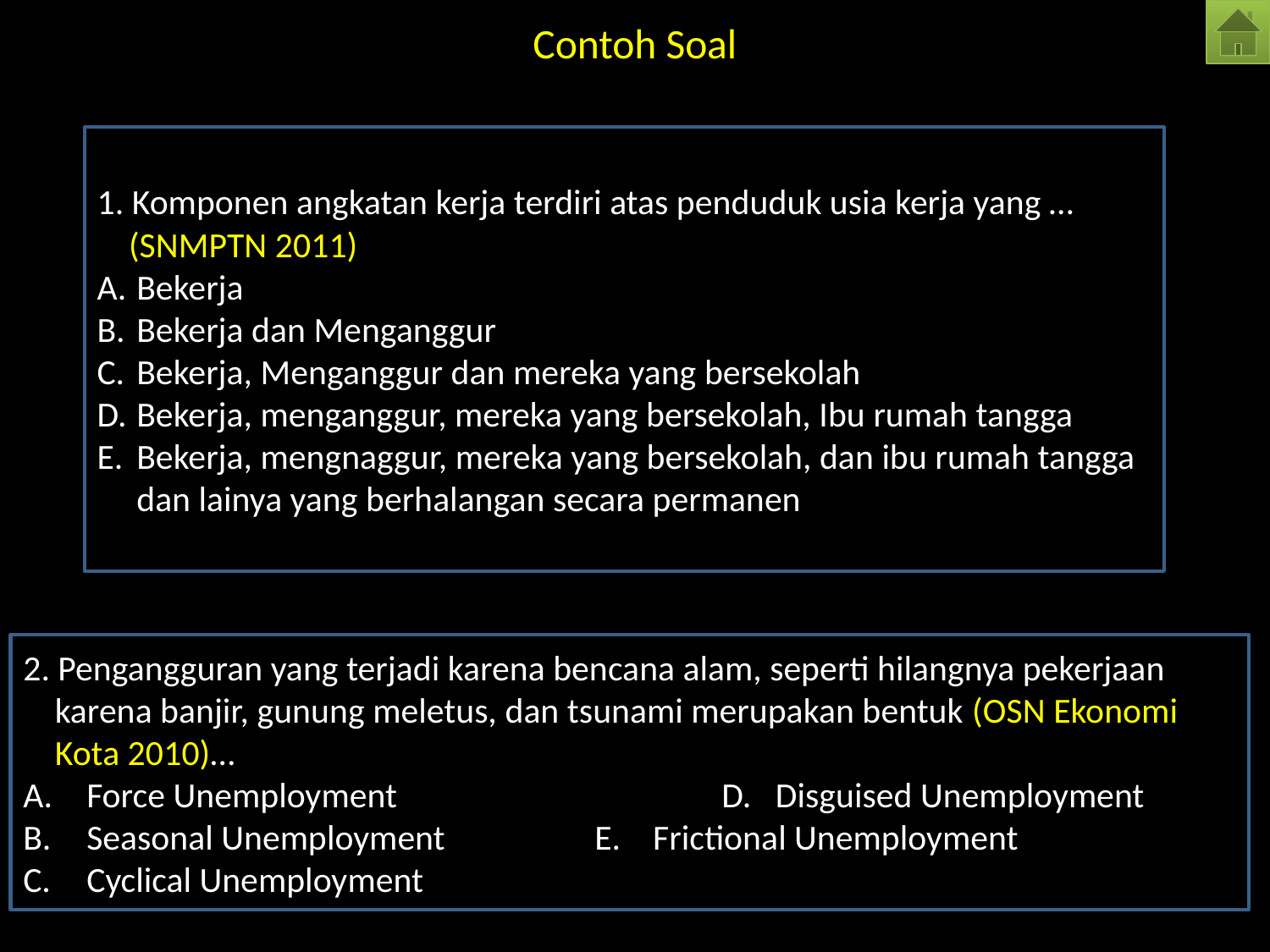

# Contoh Soal
1. Komponen angkatan kerja terdiri atas penduduk usia kerja yang … (SNMPTN 2011)
Bekerja
Bekerja dan Menganggur
Bekerja, Menganggur dan mereka yang bersekolah
Bekerja, menganggur, mereka yang bersekolah, Ibu rumah tangga
Bekerja, mengnaggur, mereka yang bersekolah, dan ibu rumah tangga dan lainya yang berhalangan secara permanen
2. Pengangguran yang terjadi karena bencana alam, seperti hilangnya pekerjaan karena banjir, gunung meletus, dan tsunami merupakan bentuk (OSN Ekonomi Kota 2010)…
Force Unemployment			D.   Disguised Unemployment
Seasonal Unemployment		E.    Frictional Unemployment
Cyclical Unemployment